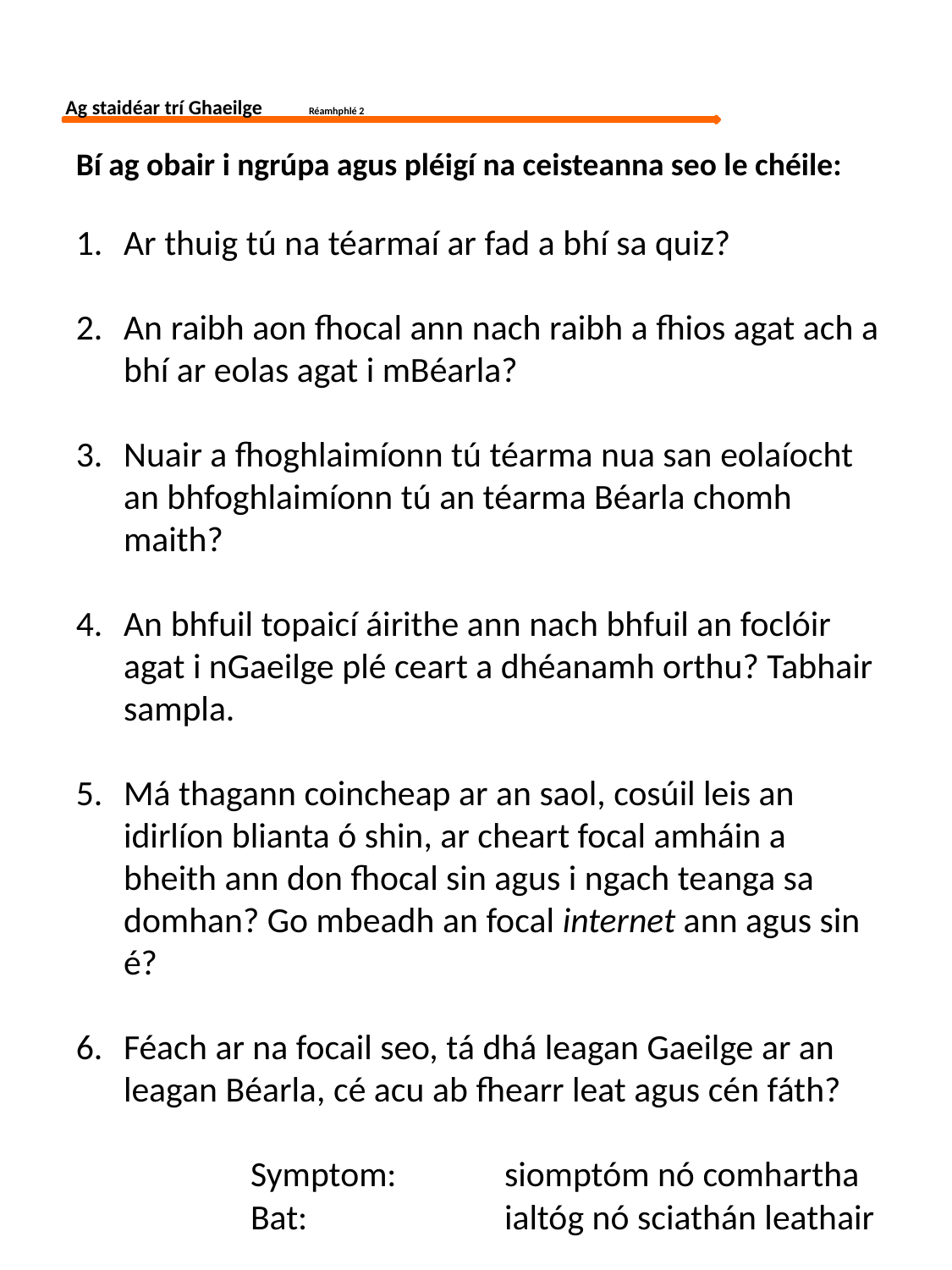

Ag staidéar trí Ghaeilge          Réamhphlé 2

Bí ag obair i ngrúpa agus pléigí na ceisteanna seo le chéile:

Ar thuig tú na téarmaí ar fad a bhí sa quiz?

An raibh aon fhocal ann nach raibh a fhios agat ach a bhí ar eolas agat i mBéarla?

Nuair a fhoghlaimíonn tú téarma nua san eolaíocht an bhfoghlaimíonn tú an téarma Béarla chomh maith?

An bhfuil topaicí áirithe ann nach bhfuil an foclóir agat i nGaeilge plé ceart a dhéanamh orthu? Tabhair sampla.

Má thagann coincheap ar an saol, cosúil leis an idirlíon blianta ó shin, ar cheart focal amháin a bheith ann don fhocal sin agus i ngach teanga sa domhan? Go mbeadh an focal internet ann agus sin é?

Féach ar na focail seo, tá dhá leagan Gaeilge ar an leagan Béarla, cé acu ab fhearr leat agus cén fáth?

		Symptom:	siomptóm nó comhartha
		Bat:		ialtóg nó sciathán leathair